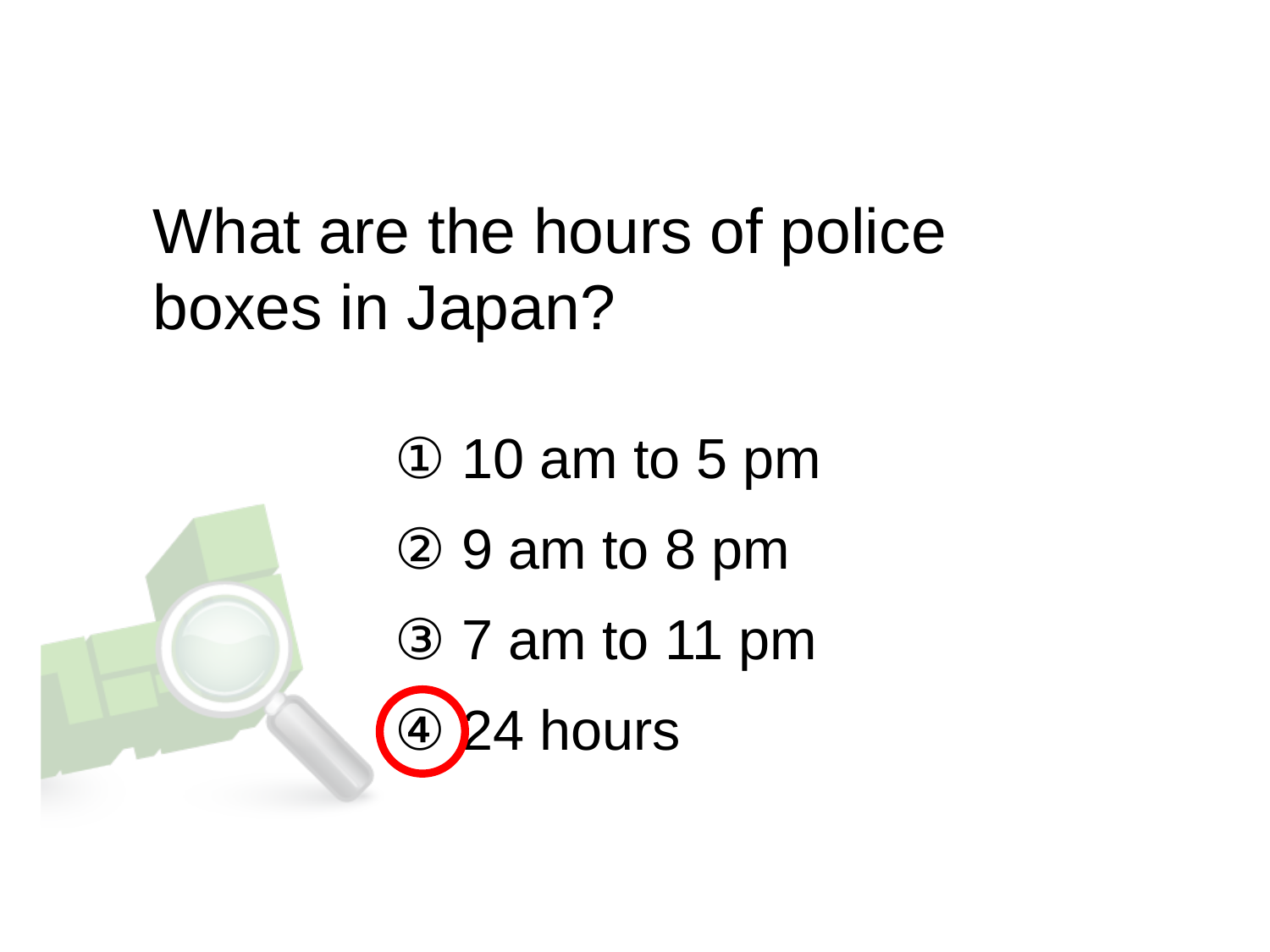

# What are the hours of police boxes in Japan?
① 10 am to 5 pm
② 9 am to 8 pm
③ 7 am to 11 pm
④ 24 hours